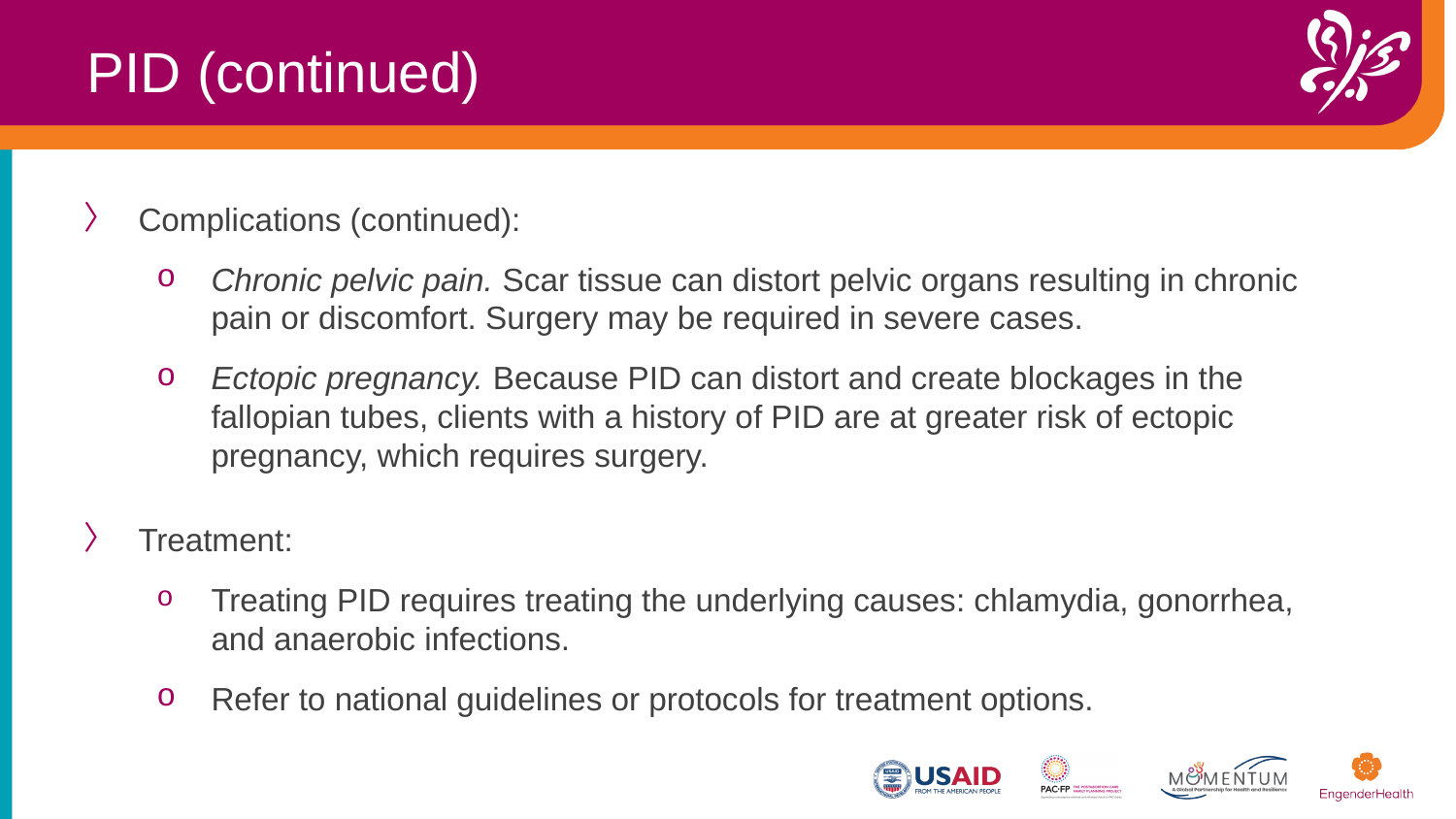

PID (continued)
Complications (continued):
Chronic pelvic pain. Scar tissue can distort pelvic organs resulting in chronic pain or discomfort. Surgery may be required in severe cases.
Ectopic pregnancy. Because PID can distort and create blockages in the fallopian tubes, clients with a history of PID are at greater risk of ectopic pregnancy, which requires surgery.  ​
Treatment:
​Treating PID requires treating the underlying causes: chlamydia, gonorrhea, and anaerobic infections.
Refer to national guidelines or protocols for treatment options.